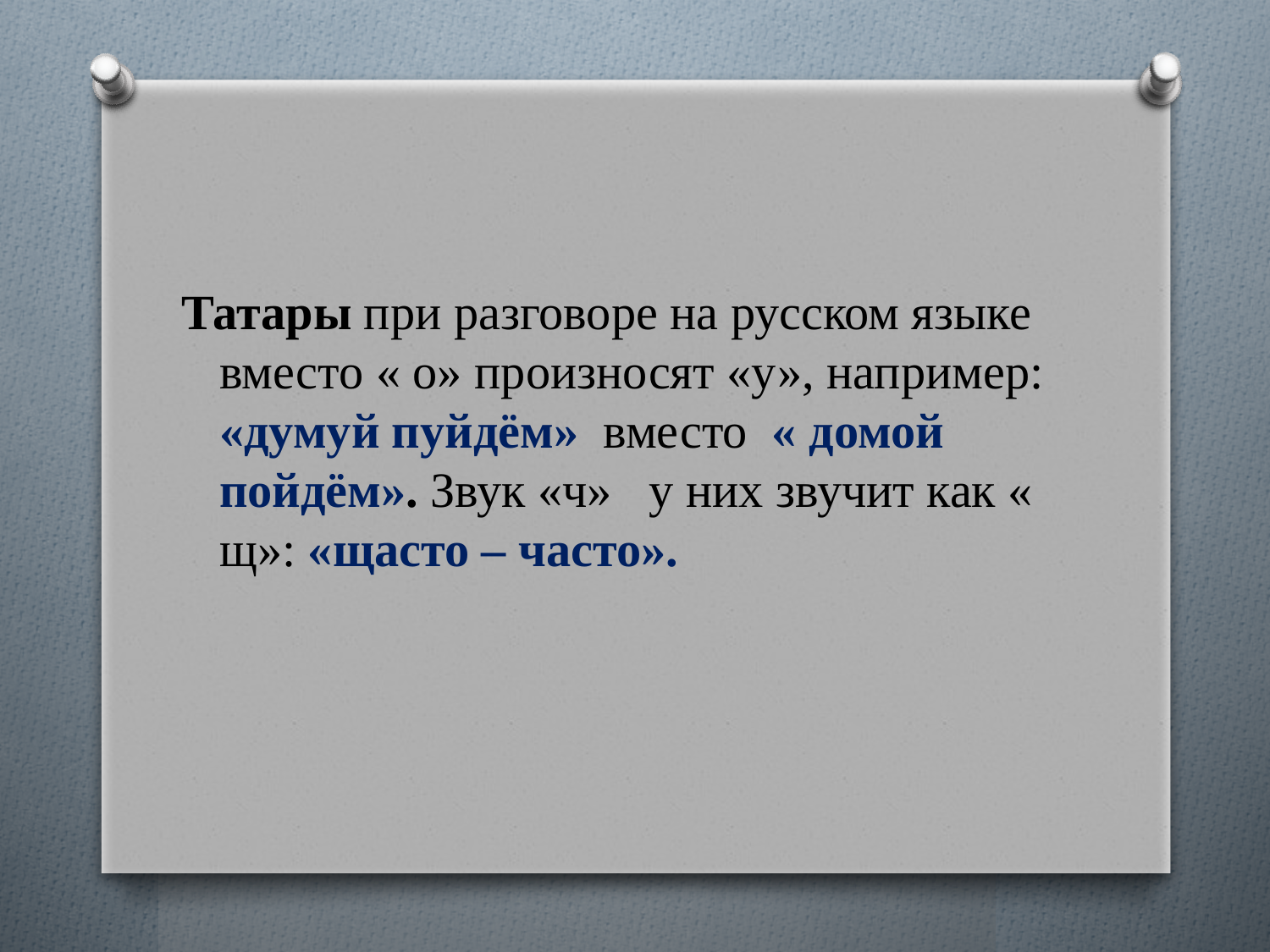

#

Татары при разговоре на русском языке вместо « о» произносят «у», например: «думуй пуйдём»  вместо  « домой пойдём». Звук «ч»   у них звучит как « щ»: «щасто – часто».